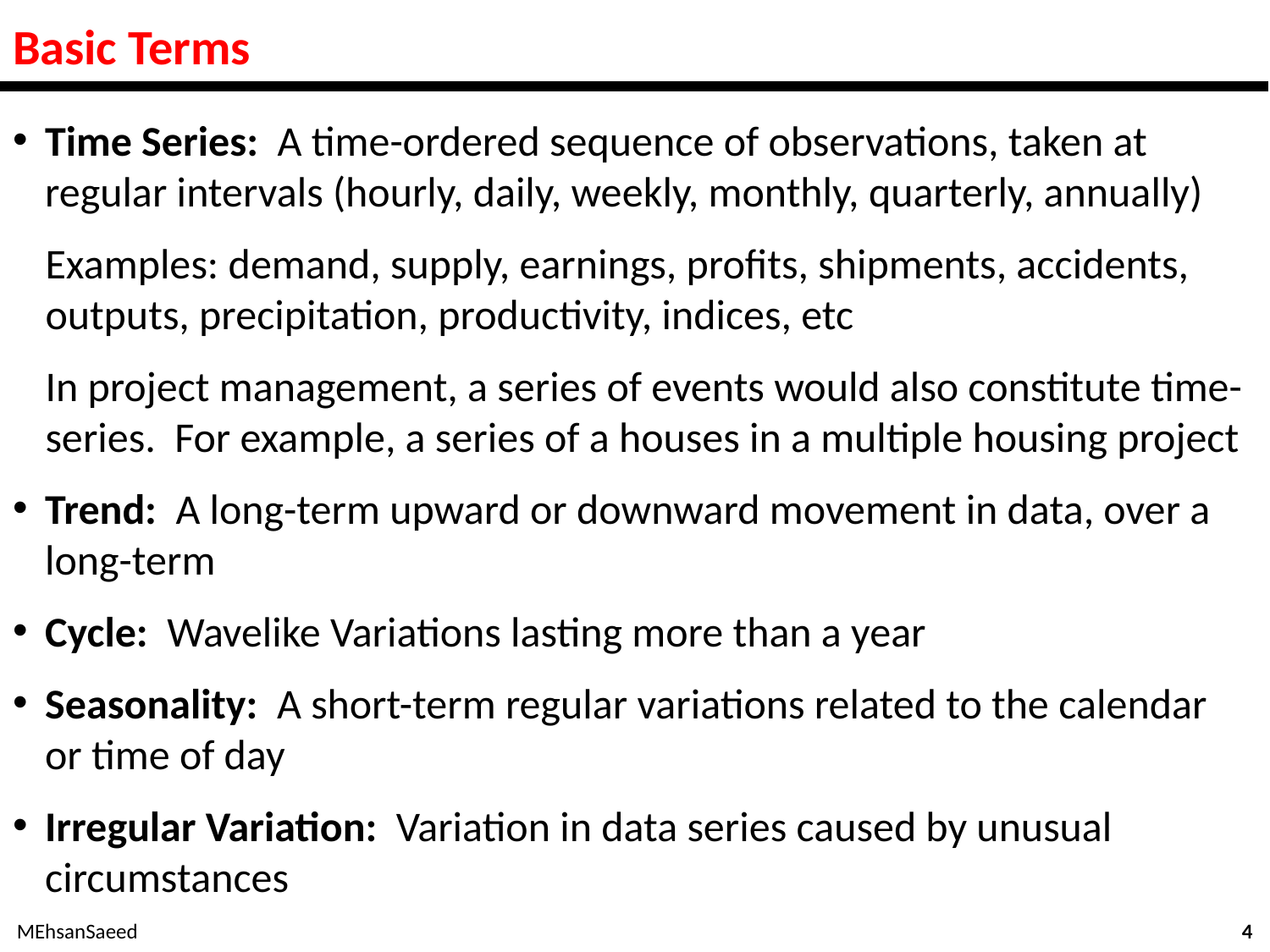

# Basic Terms
Time Series:  A time-ordered sequence of observations, taken at regular intervals (hourly, daily, weekly, monthly, quarterly, annually)
Examples: demand, supply, earnings, profits, shipments, accidents, outputs, precipitation, productivity, indices, etc
In project management, a series of events would also constitute time-series.  For example, a series of a houses in a multiple housing project
Trend:  A long-term upward or downward movement in data, over a long-term
Cycle:  Wavelike Variations lasting more than a year
Seasonality:  A short-term regular variations related to the calendar or time of day
Irregular Variation:  Variation in data series caused by unusual circumstances
MEhsanSaeed
4